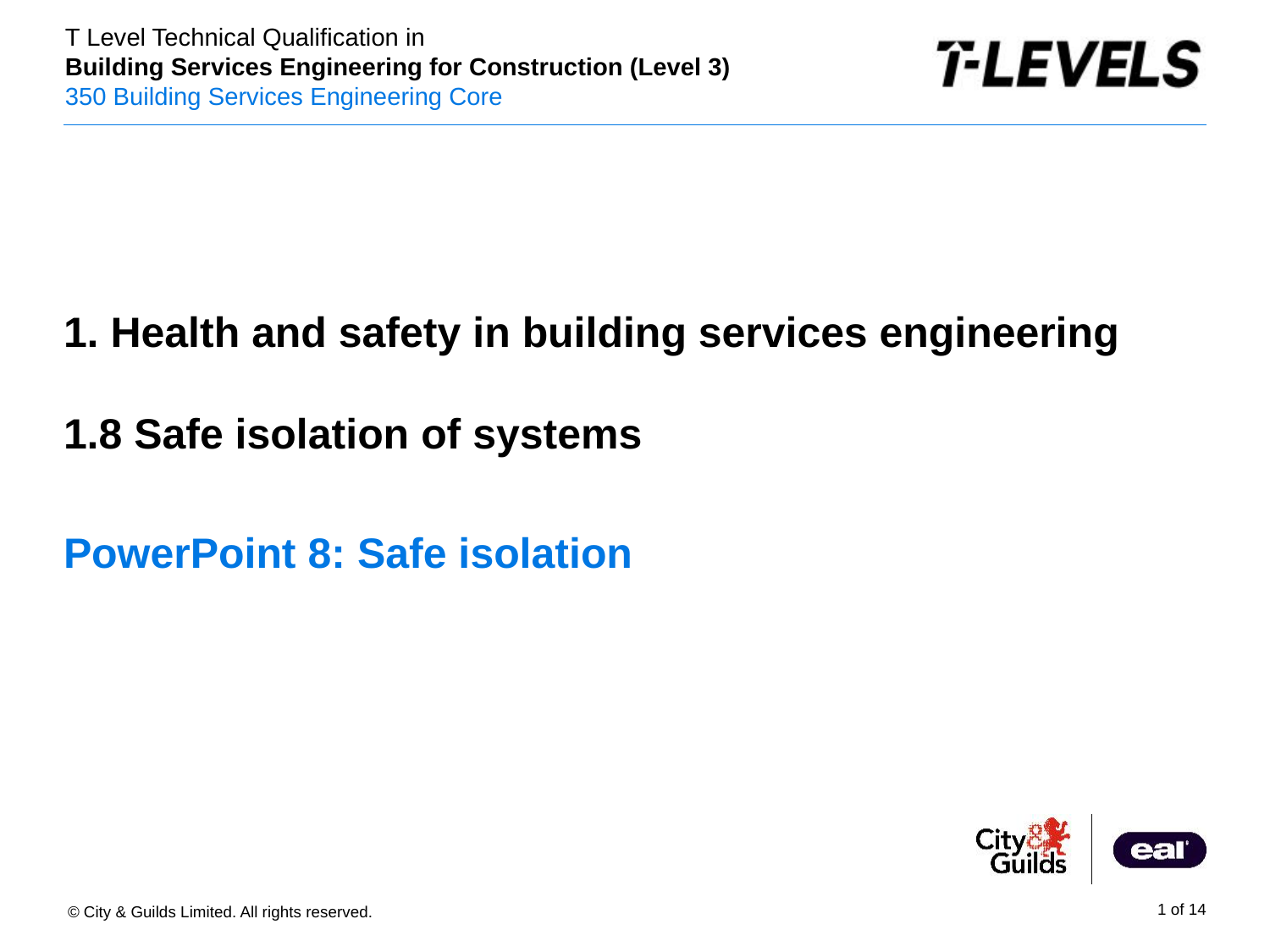

PowerPoint presentation
1. Health and safety in building services engineering

1.8 Safe isolation of systems
# PowerPoint 8: Safe isolation